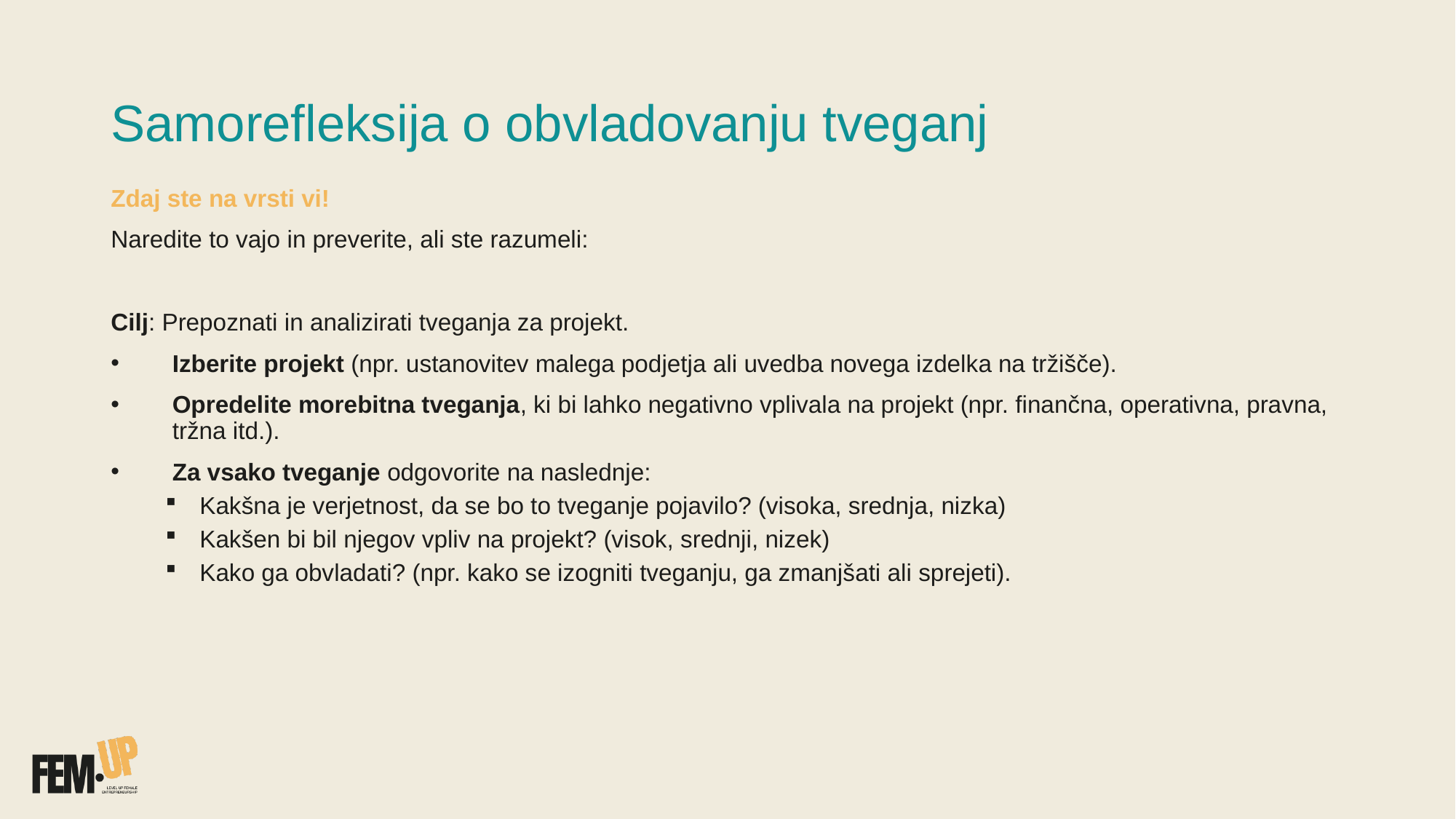

# Samorefleksija o obvladovanju tveganj
Zdaj ste na vrsti vi!
Naredite to vajo in preverite, ali ste razumeli:

Cilj: Prepoznati in analizirati tveganja za projekt.
Izberite projekt (npr. ustanovitev malega podjetja ali uvedba novega izdelka na tržišče).
Opredelite morebitna tveganja, ki bi lahko negativno vplivala na projekt (npr. finančna, operativna, pravna, tržna itd.).
Za vsako tveganje odgovorite na naslednje:
Kakšna je verjetnost, da se bo to tveganje pojavilo? (visoka, srednja, nizka)
Kakšen bi bil njegov vpliv na projekt? (visok, srednji, nizek)
Kako ga obvladati? (npr. kako se izogniti tveganju, ga zmanjšati ali sprejeti).